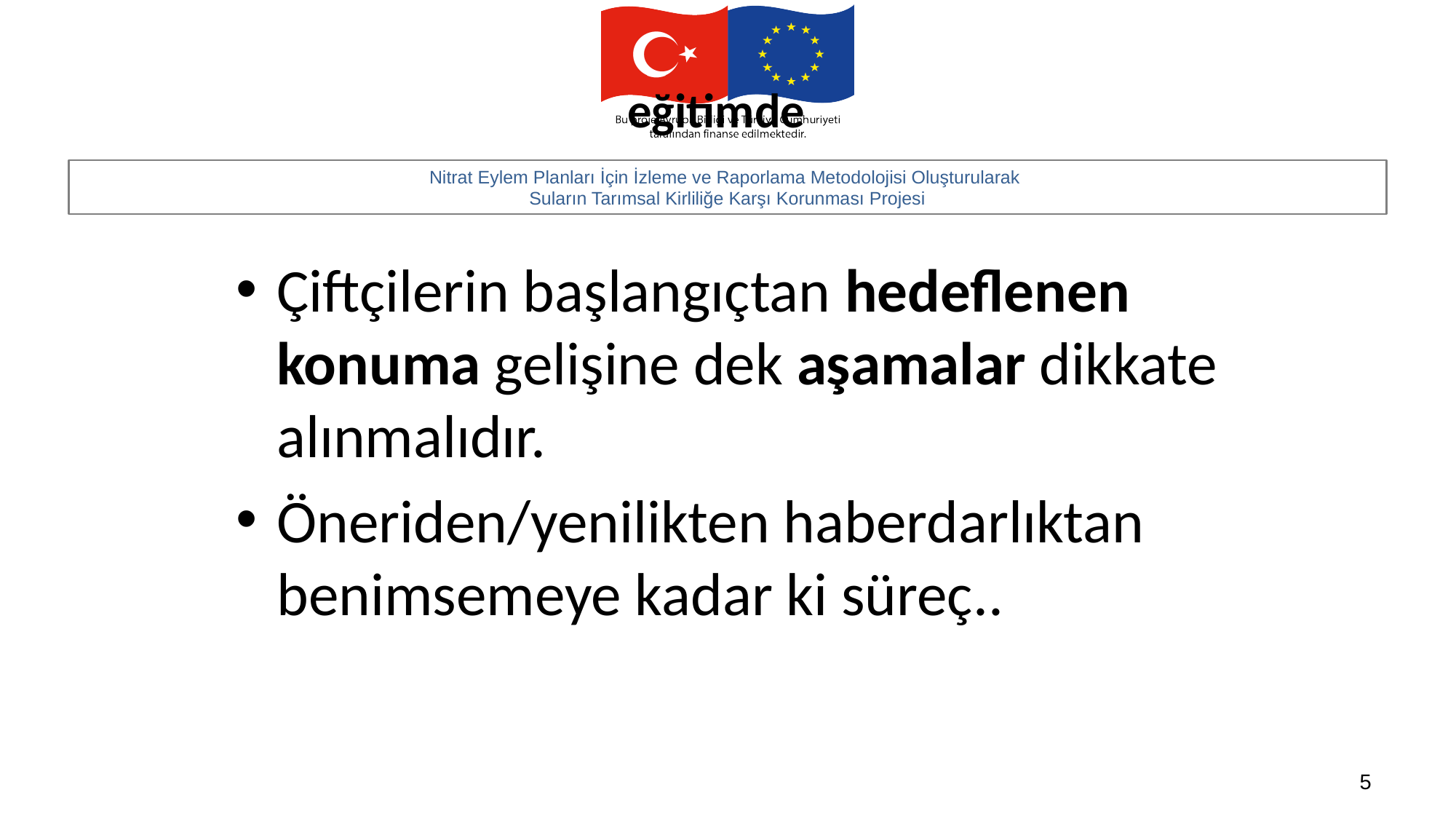

# eğitimde
Çiftçilerin başlangıçtan hedeflenen konuma gelişine dek aşamalar dikkate alınmalıdır.
Öneriden/yenilikten haberdarlıktan benimsemeye kadar ki süreç..
5